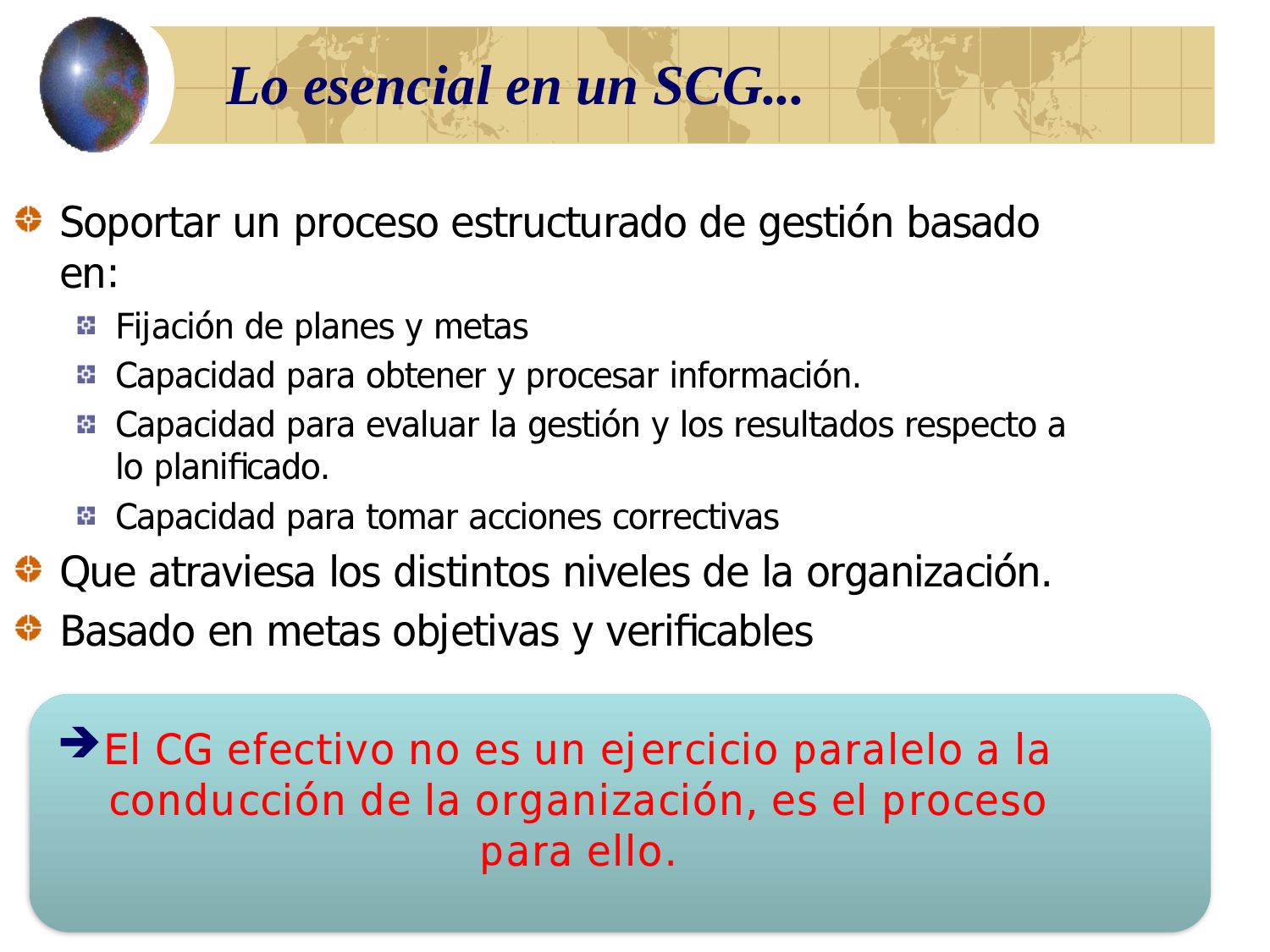

# Lo esencial en un SCG...
Soportar un proceso estructurado de gestión basado en:
Fijación de planes y metas
Capacidad para obtener y procesar información.
Capacidad para evaluar la gestión y los resultados respecto a lo planificado.
Capacidad para tomar acciones correctivas
Que atraviesa los distintos niveles de la organización.
Basado en metas objetivas y verificables

El CG efectivo no es un ejercicio paralelo a la conducción de la organización, es el proceso para ello.